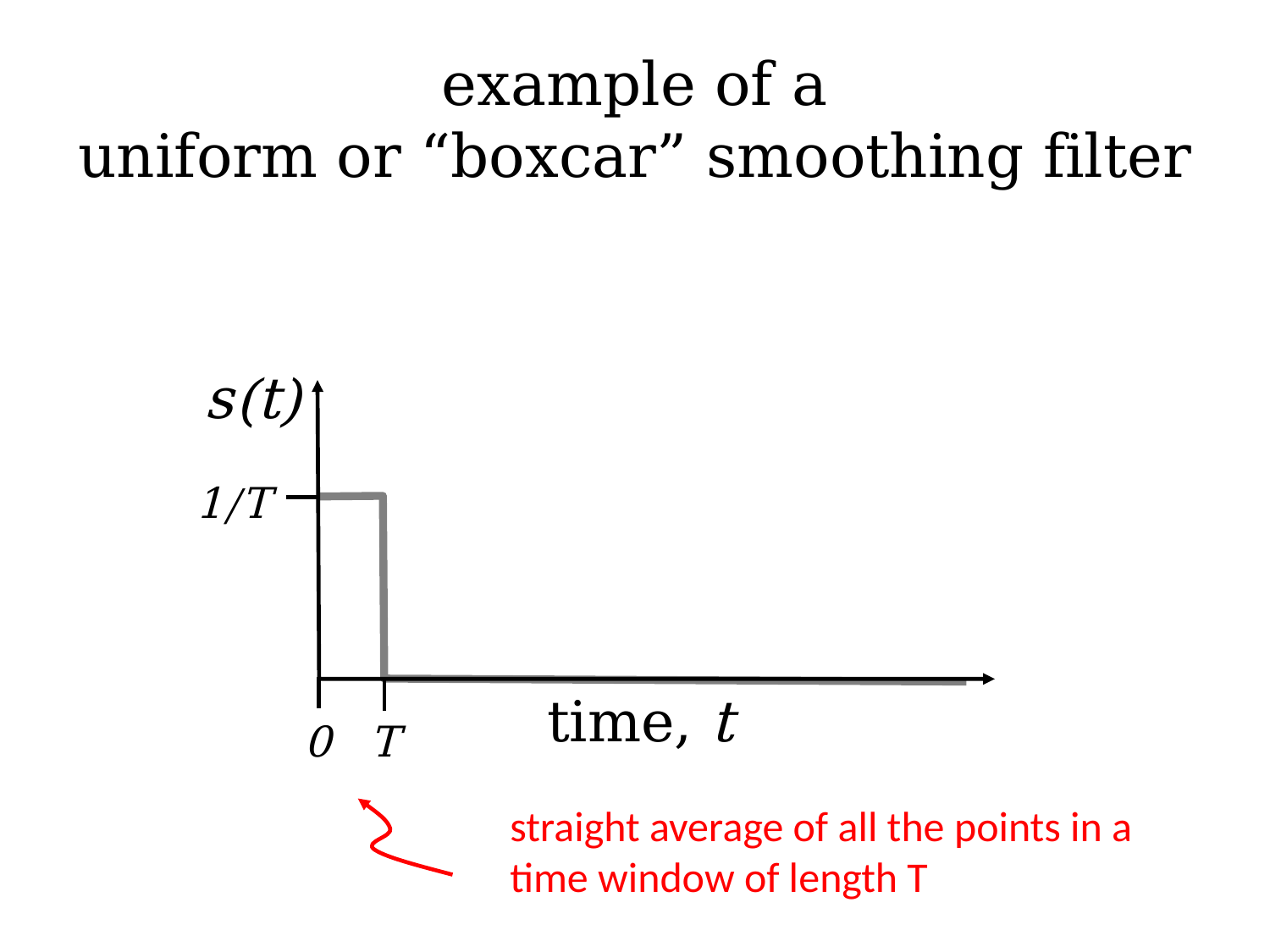

# example of a uniform or “boxcar” smoothing filter
s(t)

1/T

time, t
0
T
straight average of all the points in a time window of length T